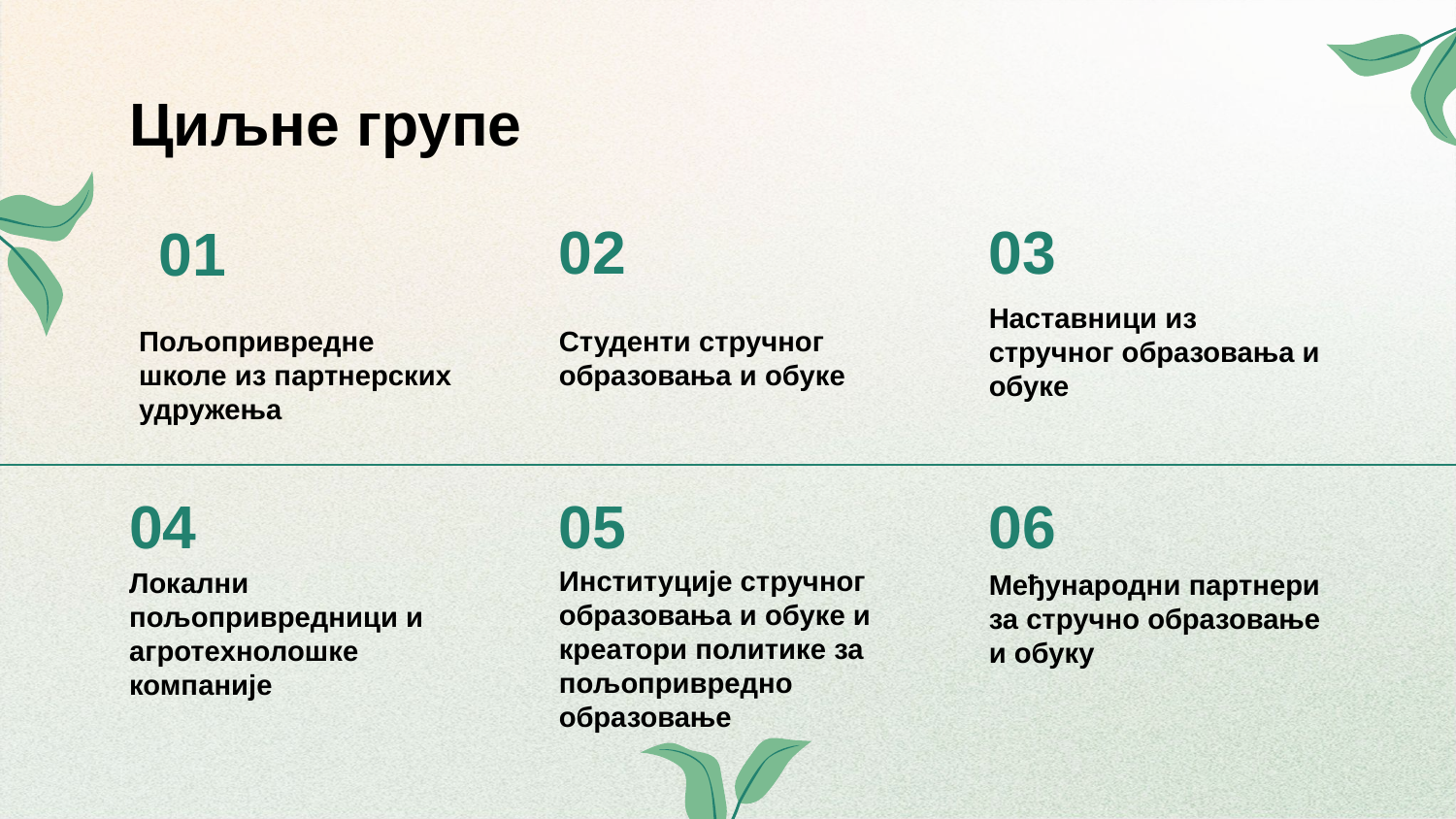

# Циљне групе
02
03
01
Пољопривредне школе из партнерских удружења
Студенти стручног образовања и обуке
Наставници из стручног образовања и обуке
04
05
06
Међународни партнери за стручно образовање и обуку
Локални пољопривредници и агротехнолошке компаније
Институције стручног образовања и обуке и креатори политике за пољопривредно образовање